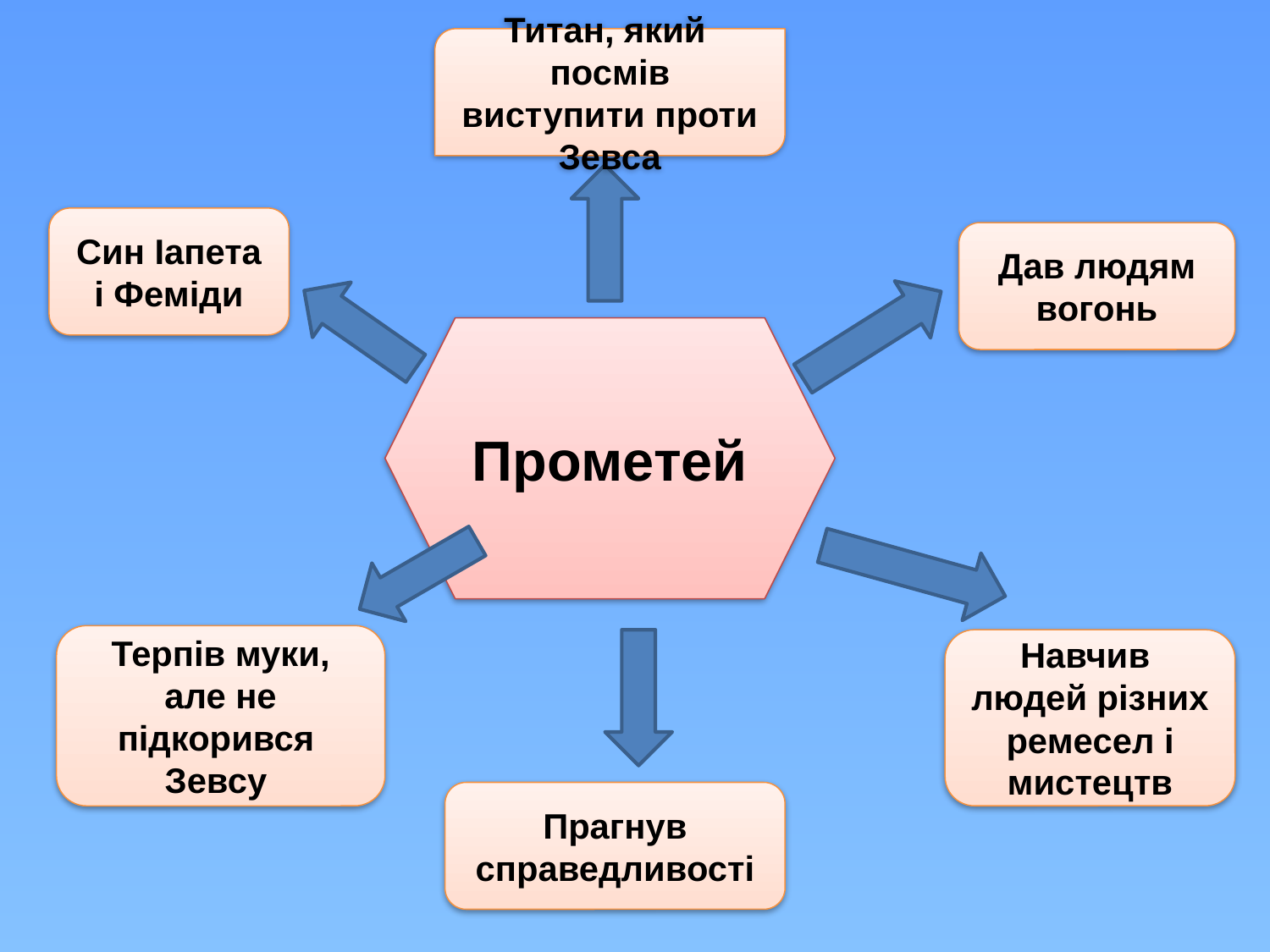

Титан, який  посмів виступити проти Зевса

Син Іапета і Феміди
Дав людям вогонь

Прометей

Терпів муки, але не підкорився  Зевсу

Навчив  людей різних ремесел і мистецтв
Прагнув справедливості